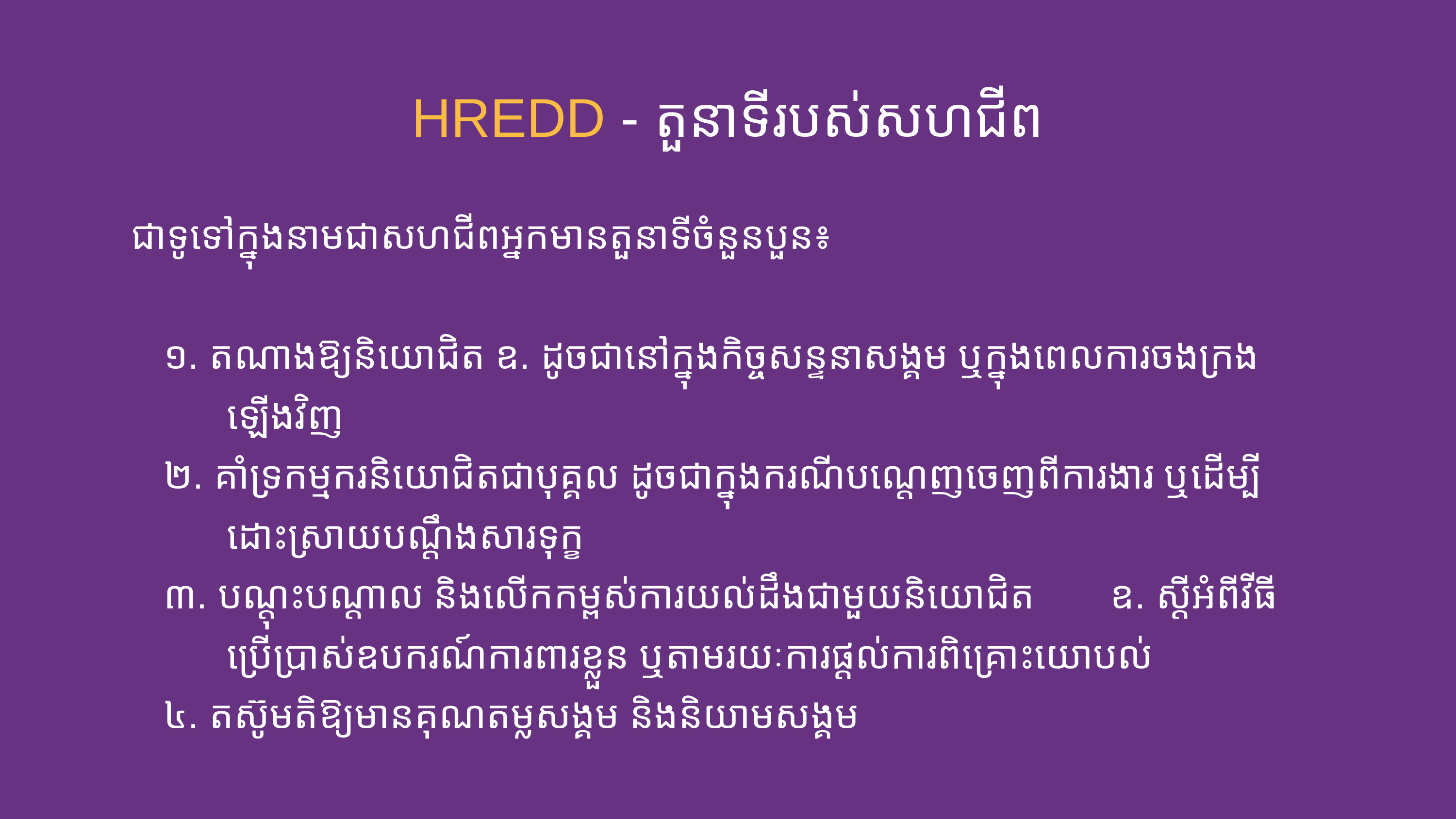

HREDD - តួនាទី​របស់​សហជីព
ជាទូទៅ​ក្នុងនាមជា​សហជីពអ្នក​មាន​តួនាទីចំនួនបួន​៖​

១. តណាង​ឱ្យ​និយោជិត ឧ. ដូចជានៅក្នុង​កិច្ចសន្ទនាសង្គម ឬ​ក្នុង​ពេលការចងក្រង​ឡើងវិញ
២. គាំ​ទ្រ​កម្មករនិយោជិតជា​បុគ្គល ដូចជា​ក្នុង​ករណី​បណ្ដេញ​ចេញពីការងារ ឬ​ដើម្បី​ដោះស្រាយ​បណ្ដឹង​សារ​ទុក្ខ
៣. បណ្ដុះ​បណ្ដាល និង​លើកកម្ពស់ការយល់ដឹង​ជាមួយ​និយោជិត​	 ឧ. ស្ដីអំពីវីធីប្រើប្រាស់ឧបករណ៍​ការ​ពារ​ខ្លួន ឬតាមរយៈ​ការផ្ដល់ការ​ពិគ្រោះ​យោបល់
៤. តស៊ូមតិ​ឱ្យមានគុណ​តម្លស​ង្គម និង​និយាម​សង្គម